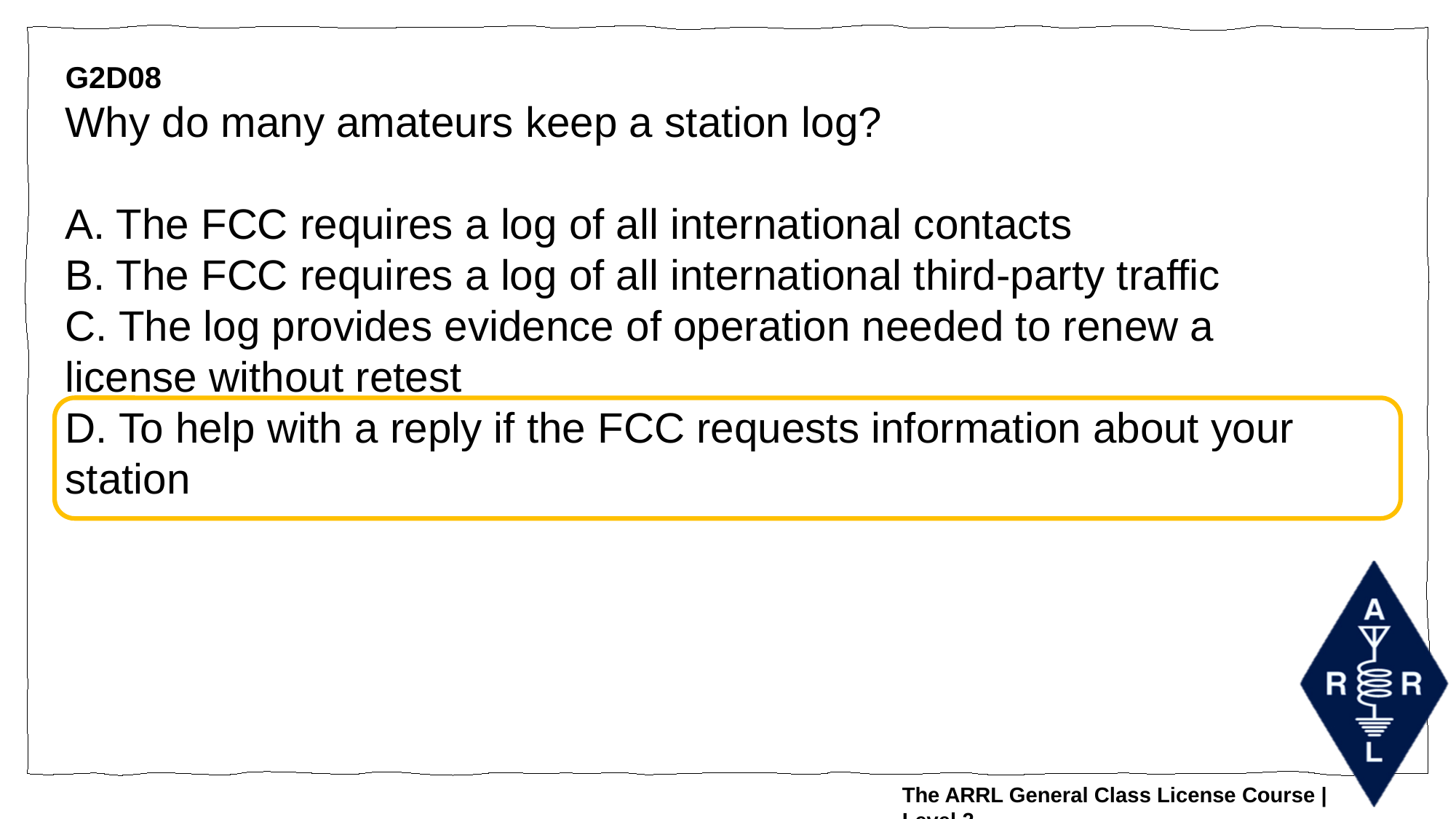

G2D08
Why do many amateurs keep a station log?

A. The FCC requires a log of all international contacts
B. The FCC requires a log of all international third-party traffic
C. The log provides evidence of operation needed to renew a license without retest
D. To help with a reply if the FCC requests information about your station